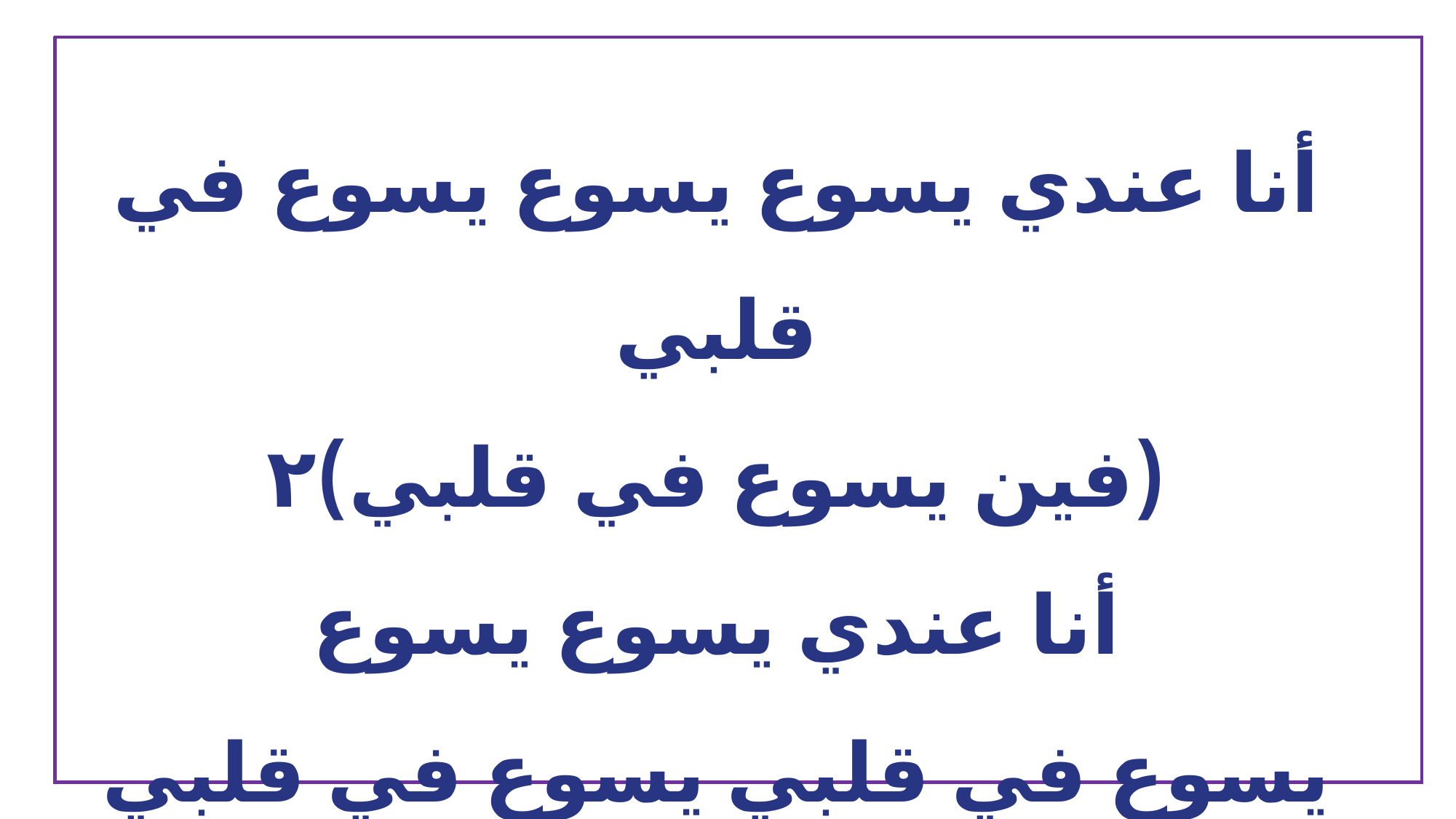

أنا عندي يسوع يسوع يسوع في قلبي
(فين يسوع في قلبي)٢
أنا عندي يسوع يسوع
يسوع في قلبي يسوع في قلبي على طول